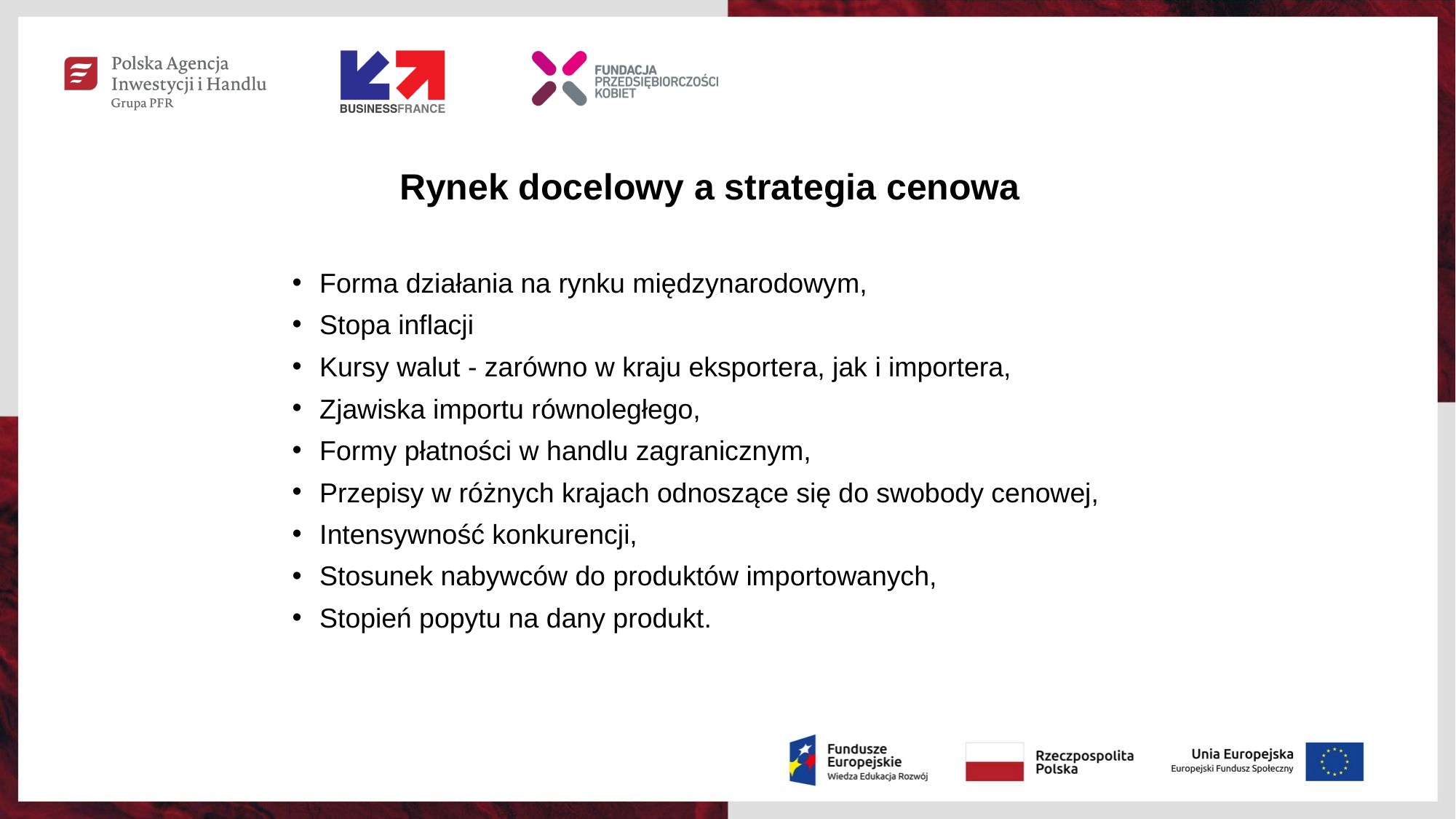

#
Rynek docelowy a strategia cenowa
Forma działania na rynku międzynarodowym,
Stopa inflacji
Kursy walut - zarówno w kraju eksportera, jak i importera,
Zjawiska importu równoległego,
Formy płatności w handlu zagranicznym,
Przepisy w różnych krajach odnoszące się do swobody cenowej,
Intensywność konkurencji,
Stosunek nabywców do produktów importowanych,
Stopień popytu na dany produkt.